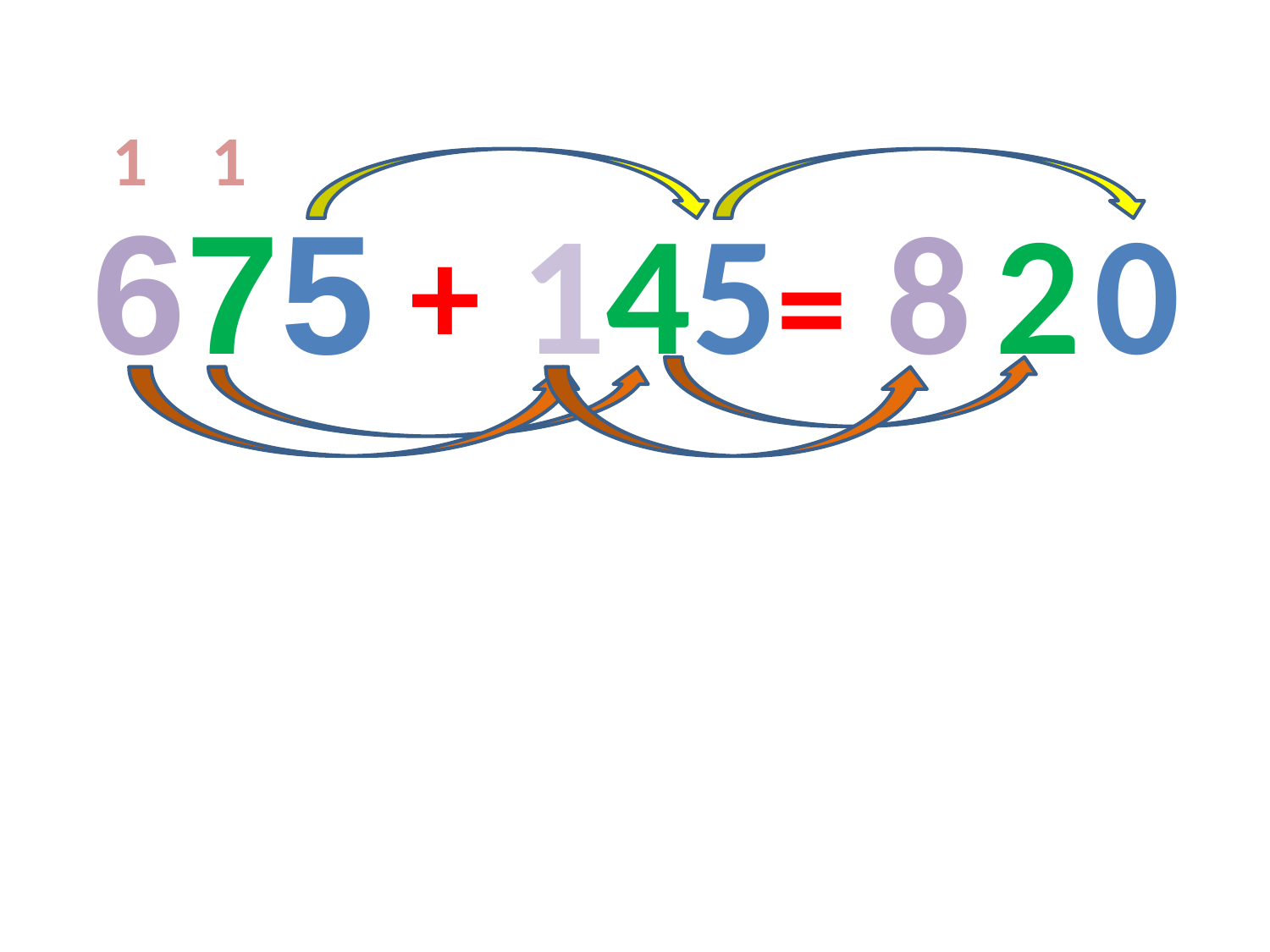

1
1

675
145
8
2
0
+
=